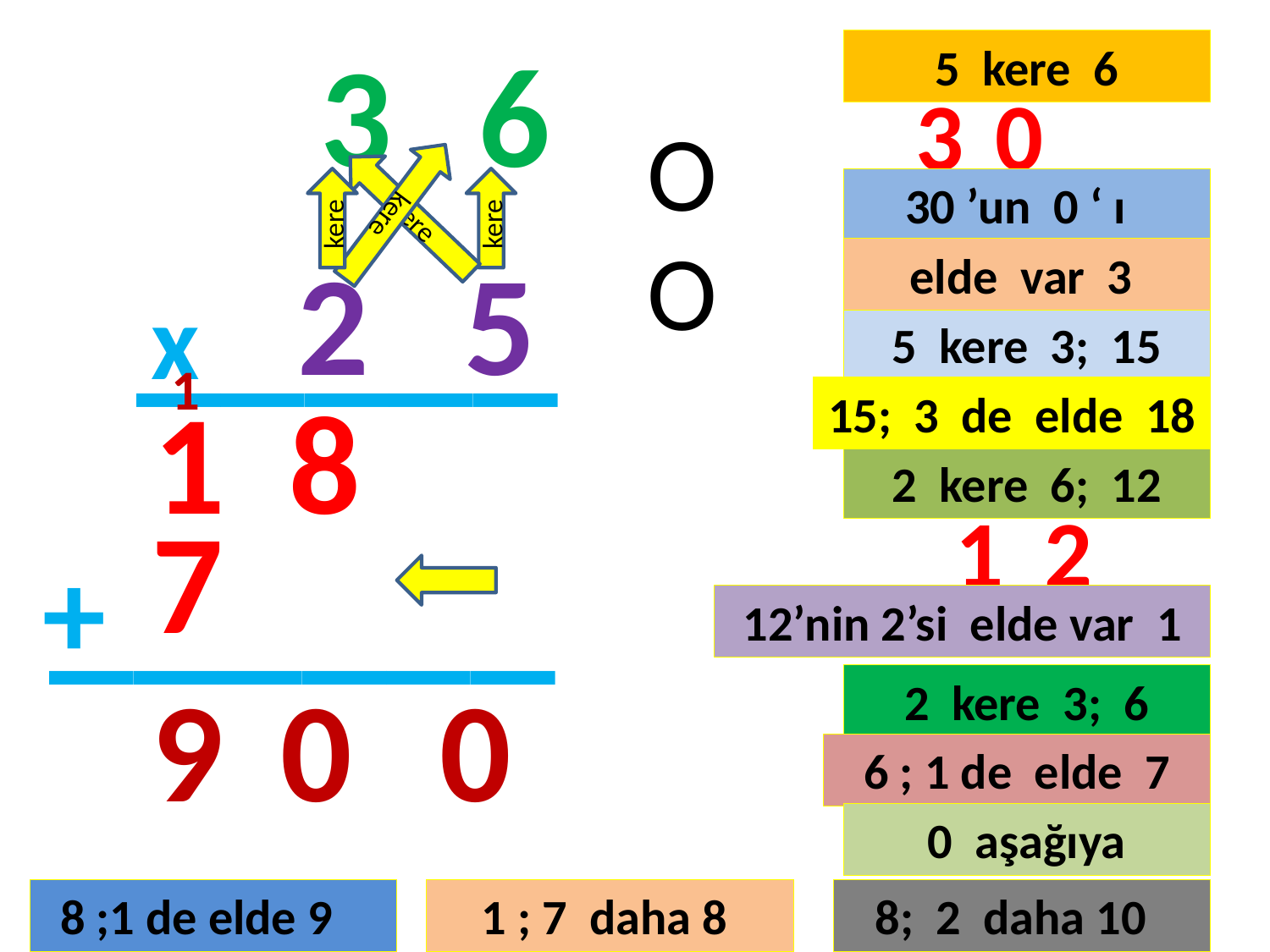

3
6
5  kere  6

3
0
O
kere
kere
kere
kere
30 ’un  0 ‘ ı
_____
O
2   5
elde  var  3
x
#

5  kere  3;  15
1
1  8
15;  3  de  elde  18

2  kere  6;  12
______
7

1
2
+

12’nin 2’si  elde var  1
9
0
0
2  kere  3;  6
6 ; 1 de  elde  7
0  aşağıya
8 ;1 de elde 9
1 ; 7  daha 8
8;  2  daha 10